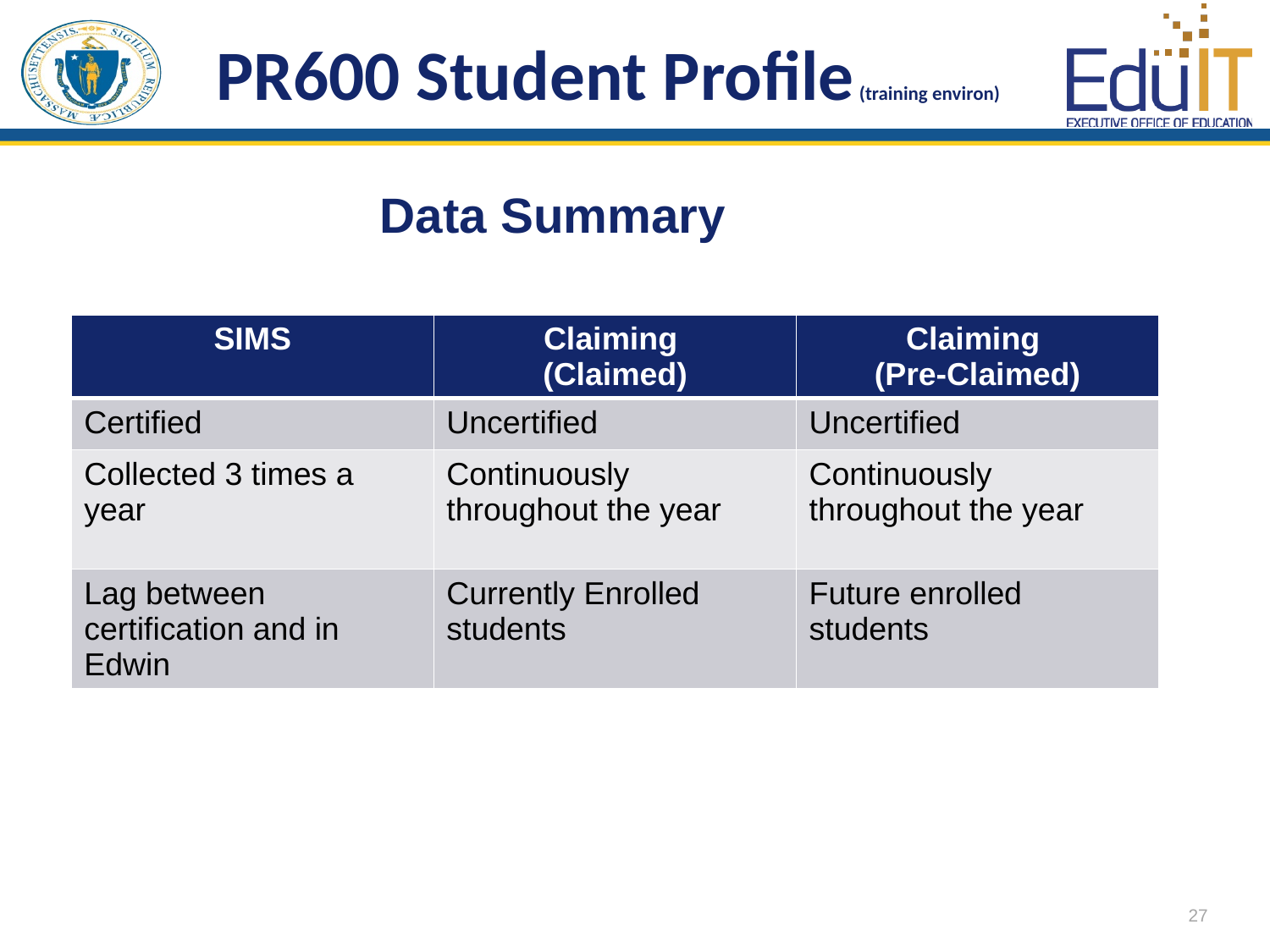

# PR600 Student Profile (training environ)
Data Summary
| SIMS | Claiming (Claimed) | Claiming (Pre-Claimed) |
| --- | --- | --- |
| Certified | Uncertified | Uncertified |
| Collected 3 times a year | Continuously throughout the year | Continuously throughout the year |
| Lag between certification and in Edwin | Currently Enrolled students | Future enrolled students |